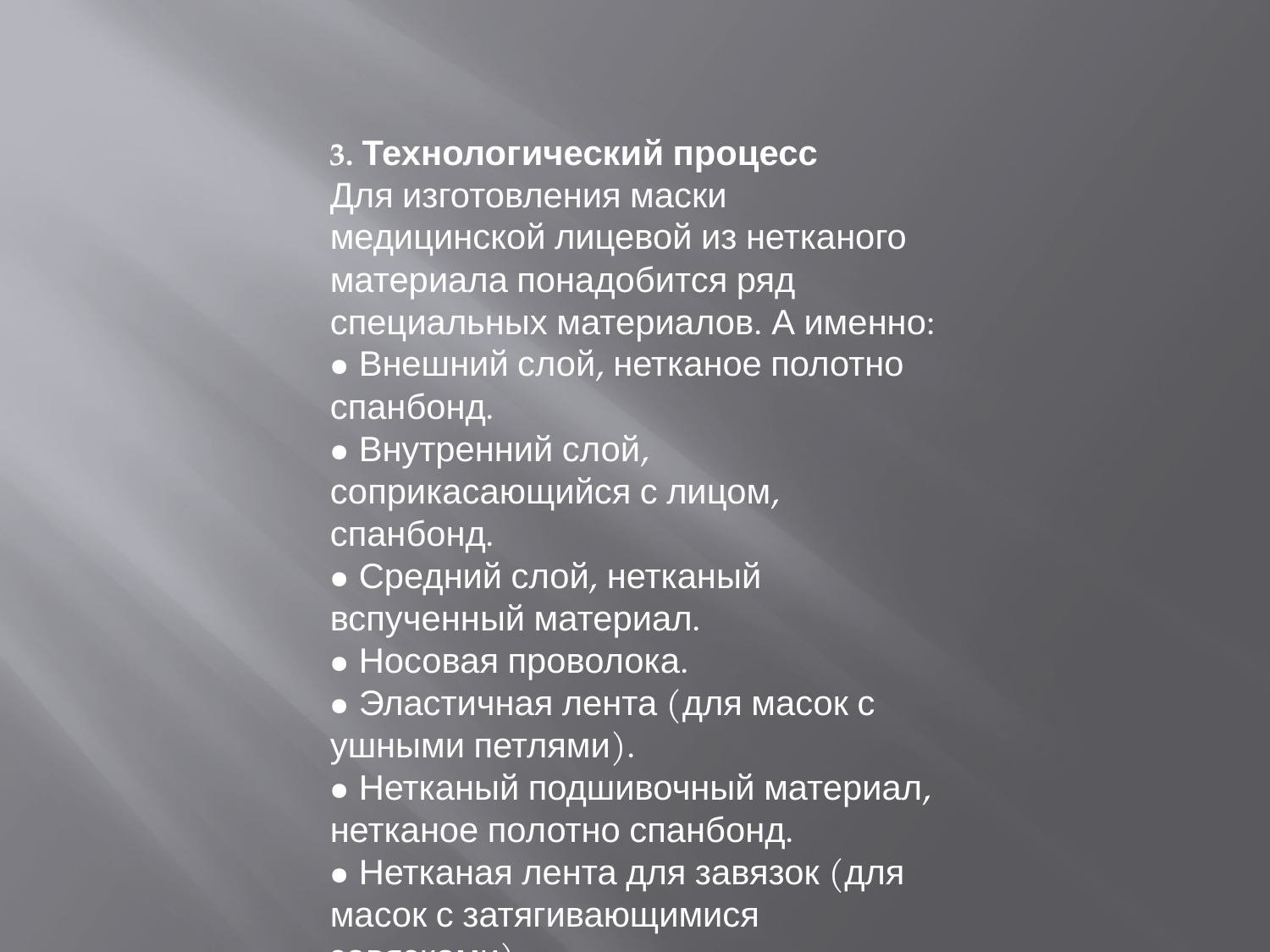

3. Технологический процесс
Для изготовления маски медицинской лицевой из нетканого материала понадобится ряд специальных материалов. А именно:
• Внешний слой, нетканое полотно спанбонд.
• Внутренний слой, соприкасающийся с лицом, спанбонд.
• Средний слой, нетканый вспученный материал.
• Носовая проволока.
• Эластичная лента (для масок с ушными петлями).
• Нетканый подшивочный материал, нетканое полотно спанбонд.
• Нетканая лента для завязок (для масок с затягивающимися завязками).